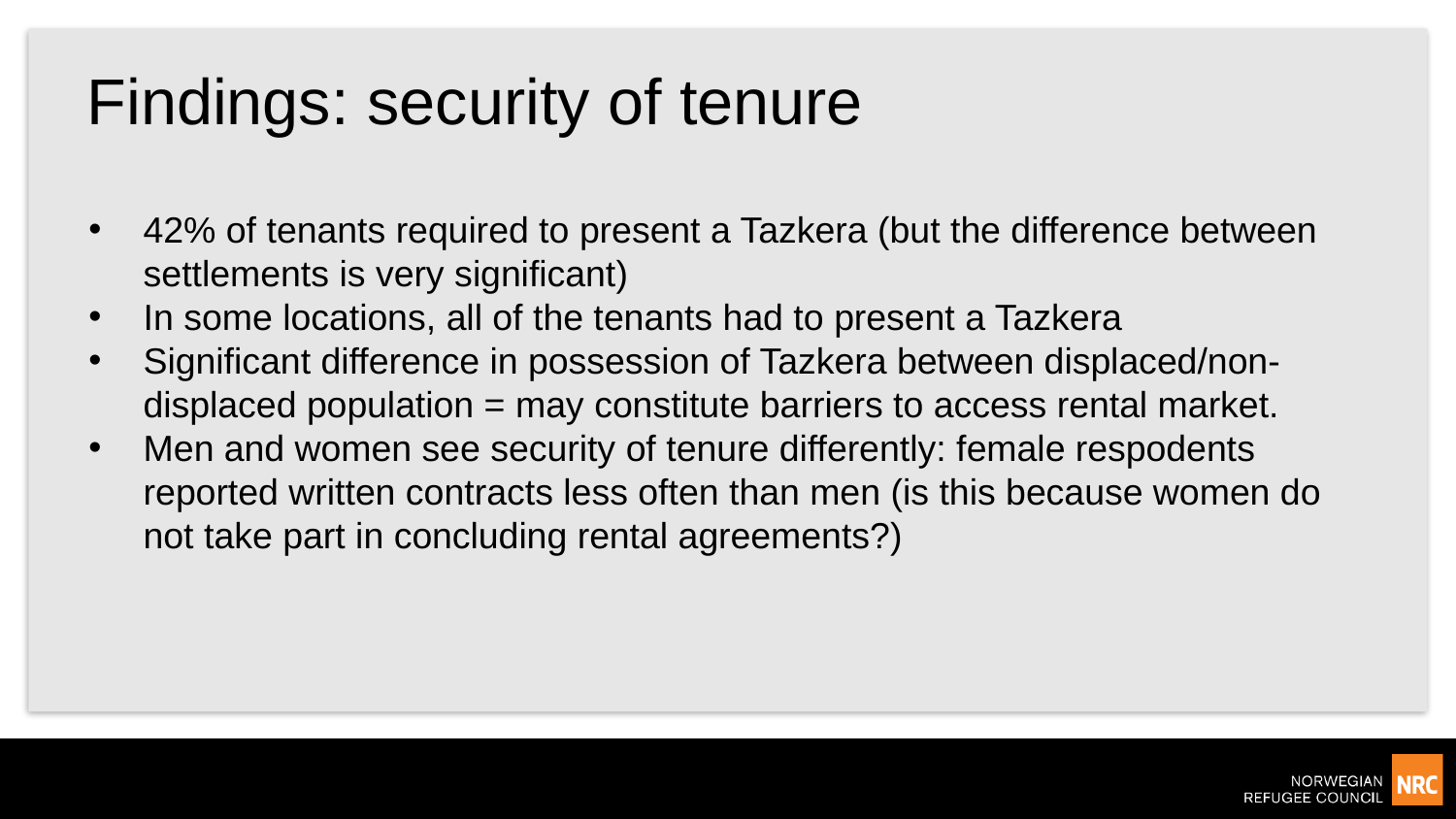

# Findings: security of tenure
42% of tenants required to present a Tazkera (but the difference between settlements is very significant)
In some locations, all of the tenants had to present a Tazkera
Significant difference in possession of Tazkera between displaced/non-displaced population = may constitute barriers to access rental market.
Men and women see security of tenure differently: female respodents reported written contracts less often than men (is this because women do not take part in concluding rental agreements?)